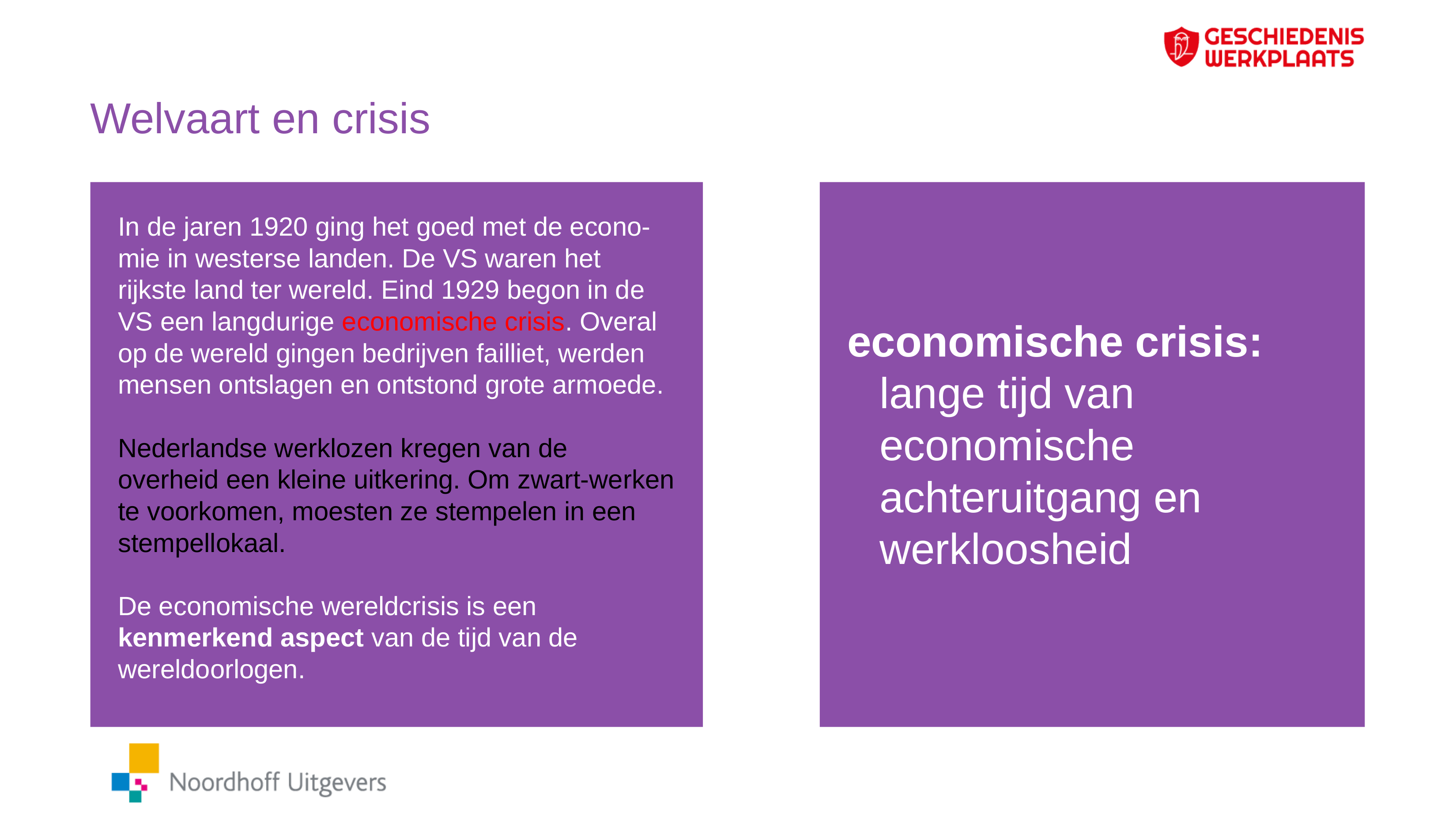

# Welvaart en crisis
In de jaren 1920 ging het goed met de econo-mie in westerse landen. De VS waren het rijkste land ter wereld. Eind 1929 begon in de VS een langdurige economische crisis. Overal op de wereld gingen bedrijven failliet, werden mensen ontslagen en ontstond grote armoede.

Nederlandse werklozen kregen van de overheid een kleine uitkering. Om zwart-werken te voorkomen, moesten ze stempelen in een stempellokaal.

De economische wereldcrisis is een kenmerkend aspect van de tijd van de wereldoorlogen.

economische crisis: lange tijd van economische achteruitgang en werkloosheid